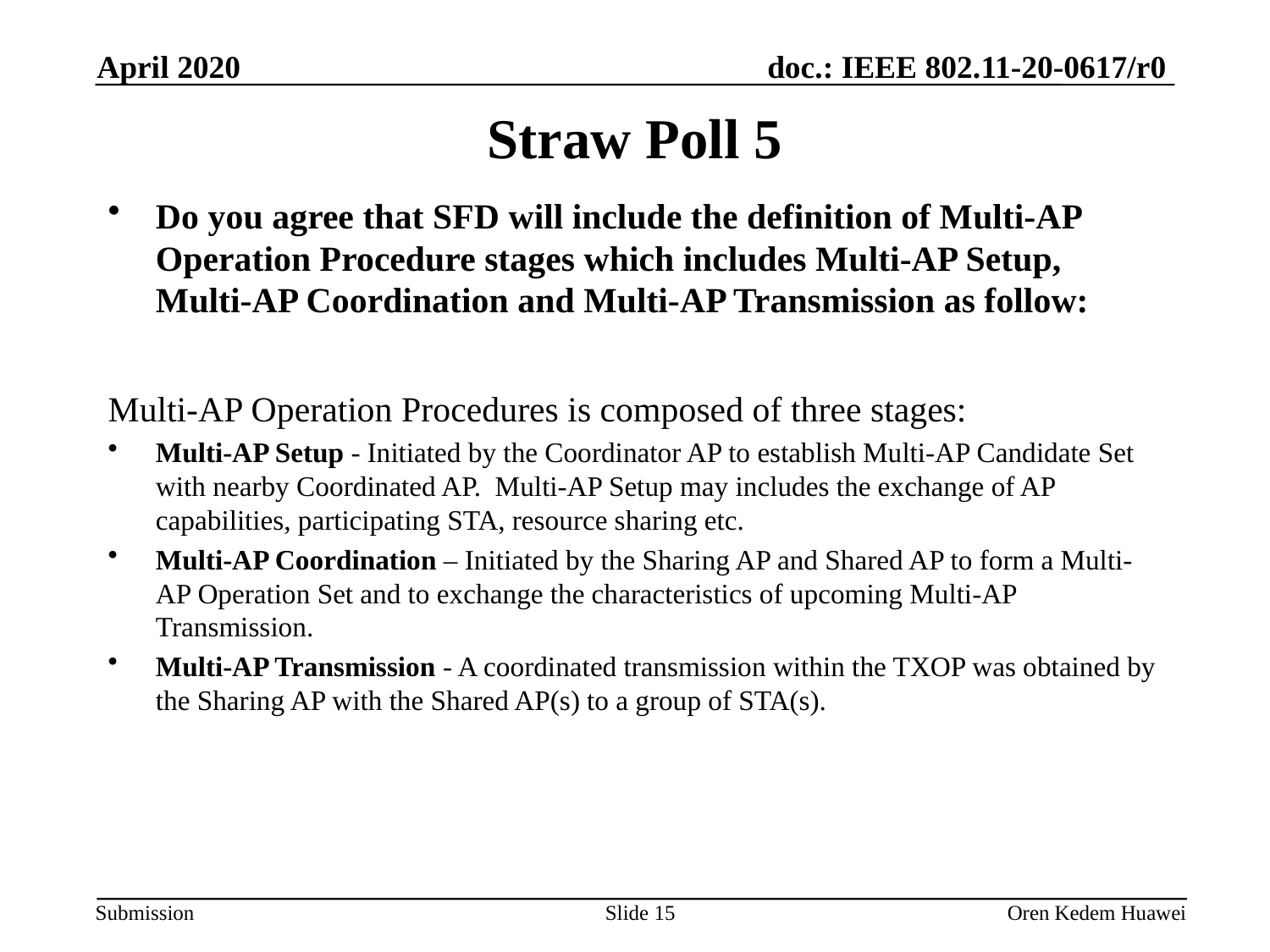

April 2020
Straw Poll 5
Do you agree that SFD will include the definition of Multi-AP Operation Procedure stages which includes Multi-AP Setup, Multi-AP Coordination and Multi-AP Transmission as follow:

Multi-AP Operation Procedures is composed of three stages:
Multi-AP Setup - Initiated by the Coordinator AP to establish Multi-AP Candidate Set with nearby Coordinated AP.  Multi-AP Setup may includes the exchange of AP capabilities, participating STA, resource sharing etc.
Multi-AP Coordination – Initiated by the Sharing AP and Shared AP to form a Multi-AP Operation Set and to exchange the characteristics of upcoming Multi-AP Transmission.
Multi-AP Transmission - A coordinated transmission within the TXOP was obtained by the Sharing AP with the Shared AP(s) to a group of STA(s).

Slide 15
Oren Kedem Huawei